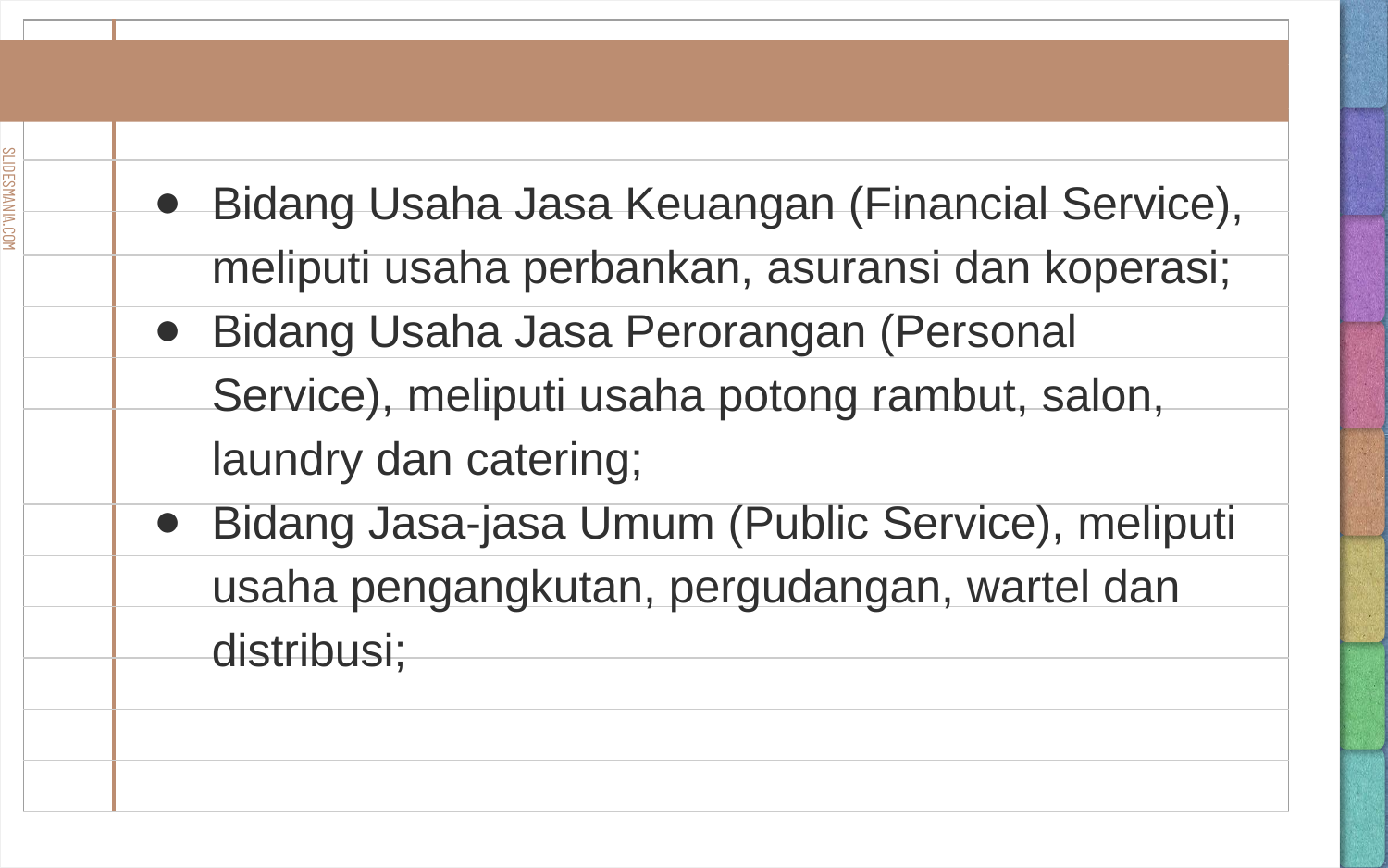

Bidang Usaha Jasa Keuangan (Financial Service), meliputi usaha perbankan, asuransi dan koperasi;
Bidang Usaha Jasa Perorangan (Personal Service), meliputi usaha potong rambut, salon, laundry dan catering;
Bidang Jasa-jasa Umum (Public Service), meliputi usaha pengangkutan, pergudangan, wartel dan distribusi;